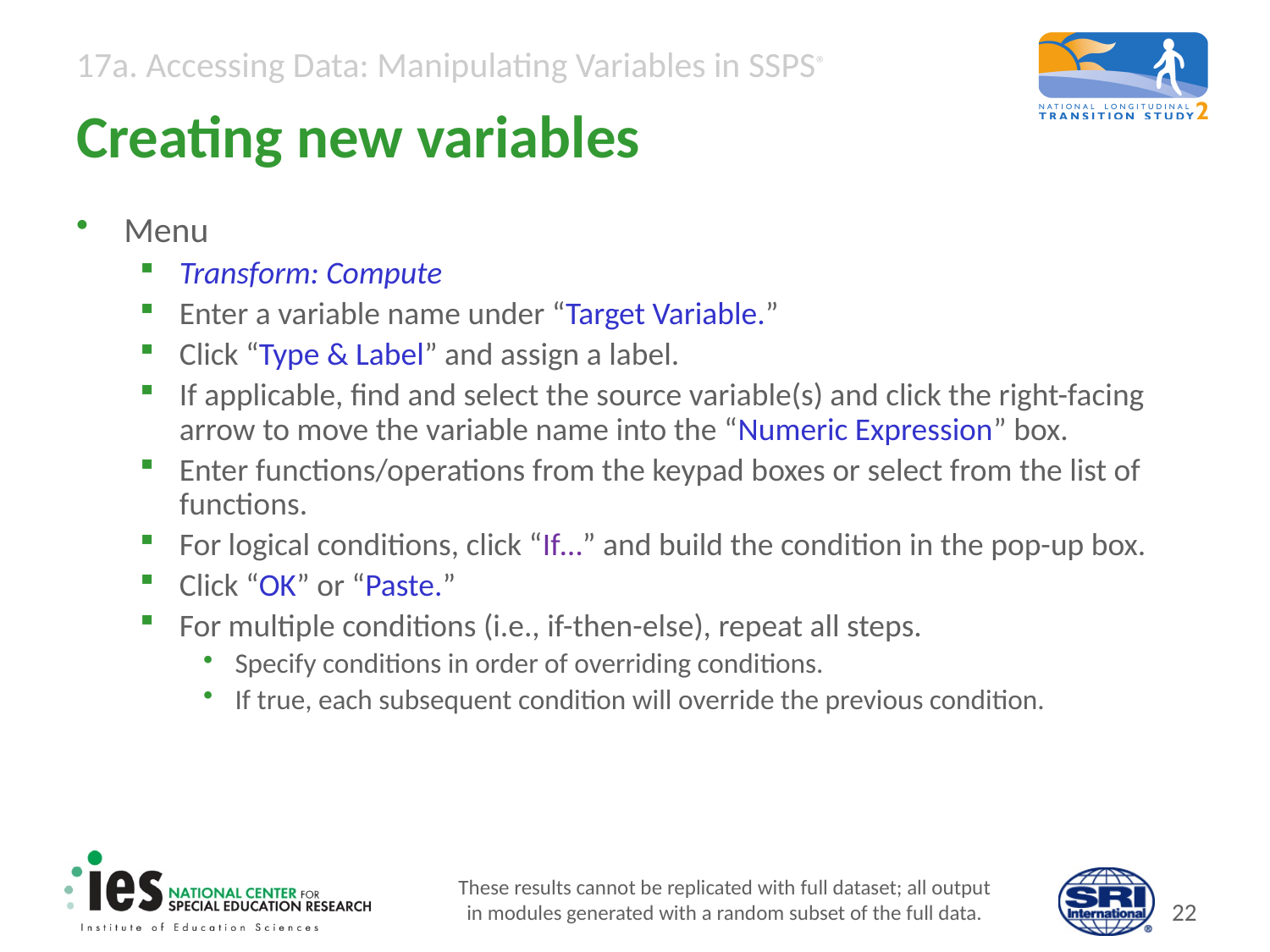

# Creating new variables
Menu
Transform: Compute
Enter a variable name under “Target Variable.”
Click “Type & Label” and assign a label.
If applicable, find and select the source variable(s) and click the right-facing arrow to move the variable name into the “Numeric Expression” box.
Enter functions/operations from the keypad boxes or select from the list of functions.
For logical conditions, click “If…” and build the condition in the pop-up box.
Click “OK” or “Paste.”
For multiple conditions (i.e., if-then-else), repeat all steps.
Specify conditions in order of overriding conditions.
If true, each subsequent condition will override the previous condition.
These results cannot be replicated with full dataset; all output
in modules generated with a random subset of the full data.
22